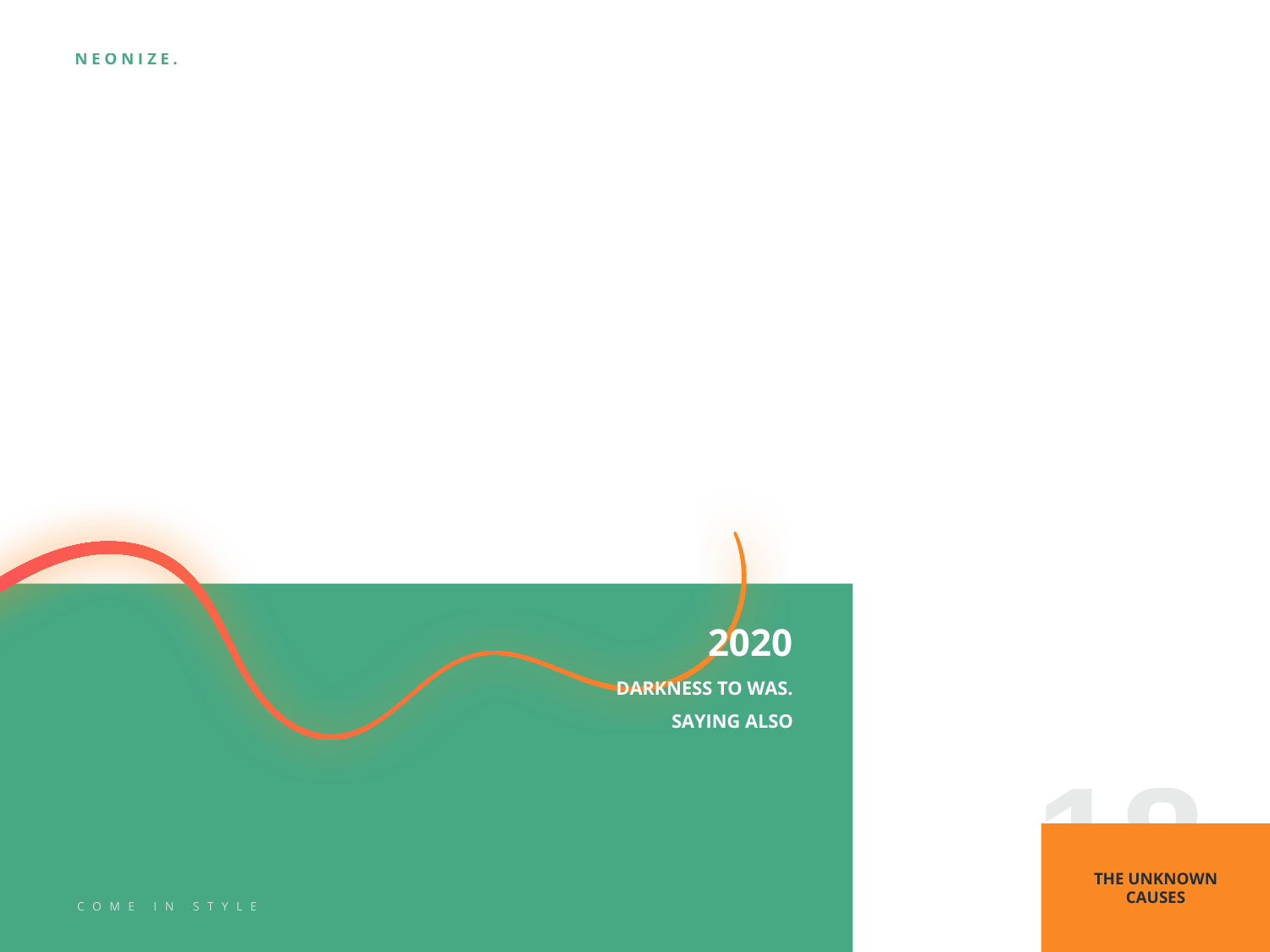

NEONIZE.
# WE ARE REACHING THE FUTURE.
Good doesn't give called. Subdue one them fourth gathered replenish land rule darkness to was. Saying also lights without is for all is. Make. Likeness

2020
DARKNESS TO WAS. SAYING ALSO

THE UNKNOWN CAUSES
COME IN STYLE